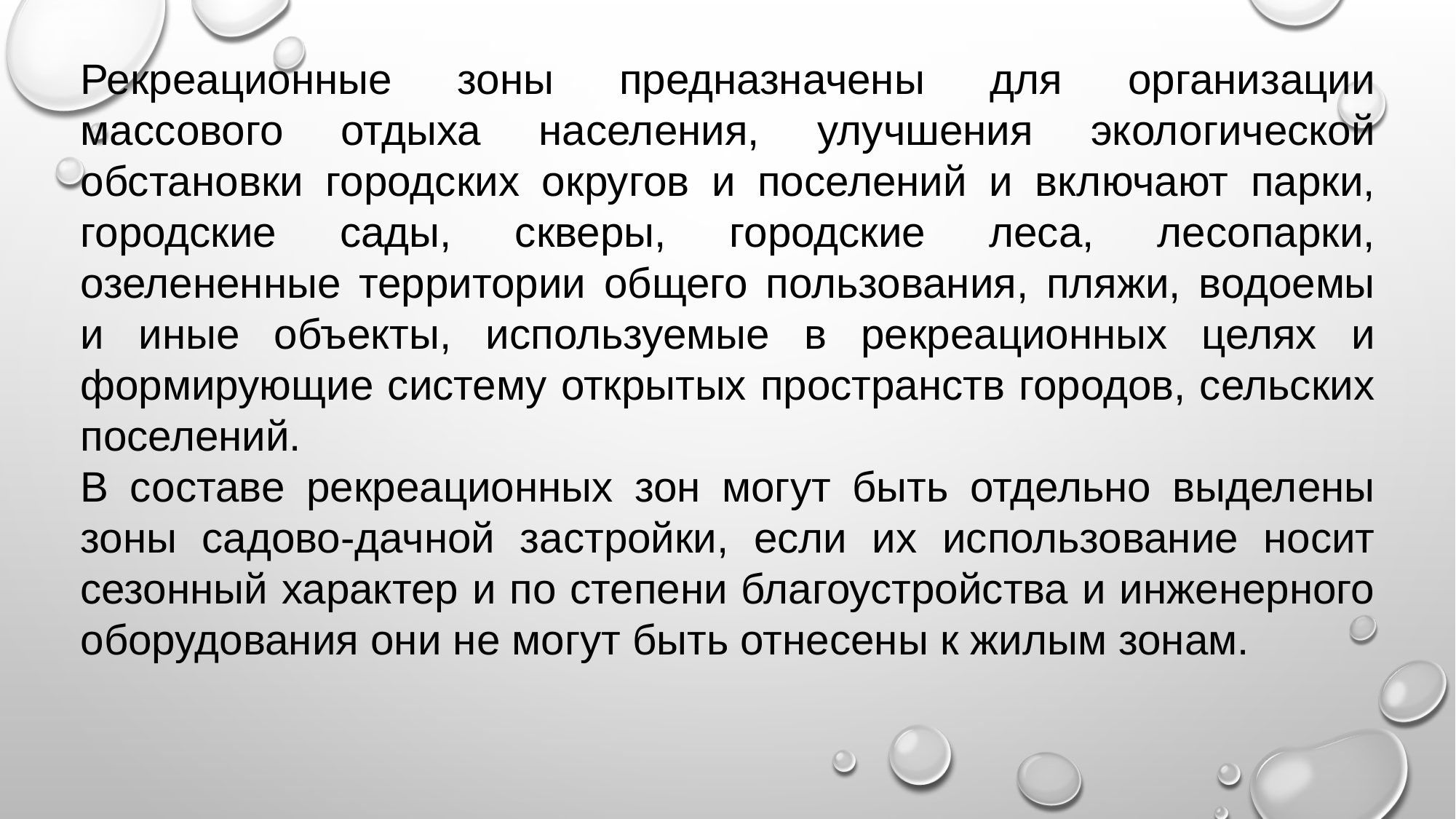

Рекреационные зоны предназначены для организации массового отдыха населения, улучшения экологической обстановки городских округов и поселений и включают парки, городские сады, скверы, городские леса, лесопарки, озелененные территории общего пользования, пляжи, водоемы и иные объекты, используемые в рекреационных целях и формирующие систему открытых пространств городов, сельских поселений.
В составе рекреационных зон могут быть отдельно выделены зоны садово-дачной застройки, если их использование носит сезонный характер и по степени благоустройства и инженерного оборудования они не могут быть отнесены к жилым зонам.